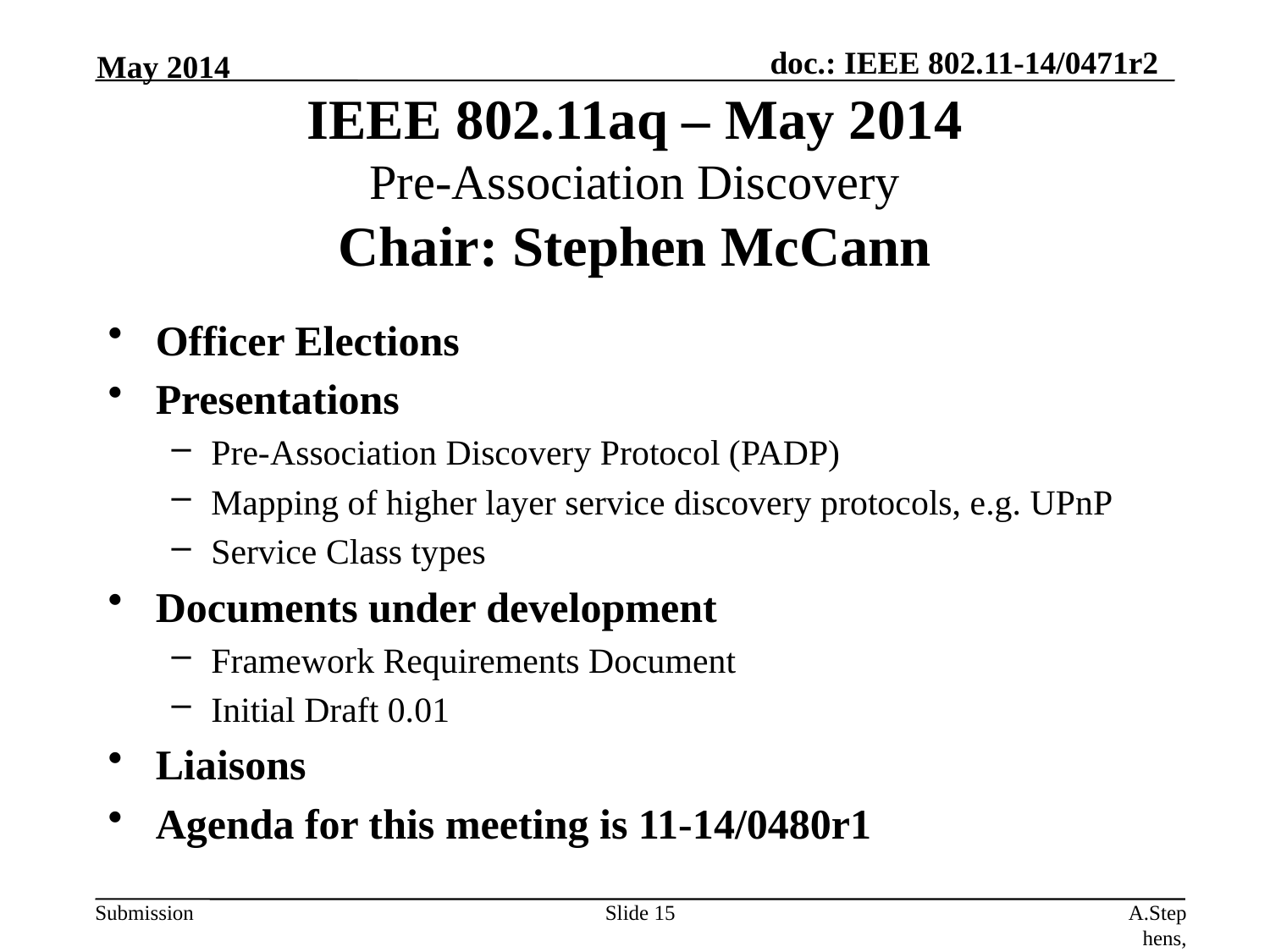

May 2014
IEEE 802.11aq – May 2014
Pre-Association Discovery
Chair: Stephen McCann
Officer Elections
Presentations
Pre-Association Discovery Protocol (PADP)
Mapping of higher layer service discovery protocols, e.g. UPnP
Service Class types
Documents under development
Framework Requirements Document
Initial Draft 0.01
Liaisons
Agenda for this meeting is 11-14/0480r1
Slide 15
A.Stephens, Intel, D. Stanley, Aruba